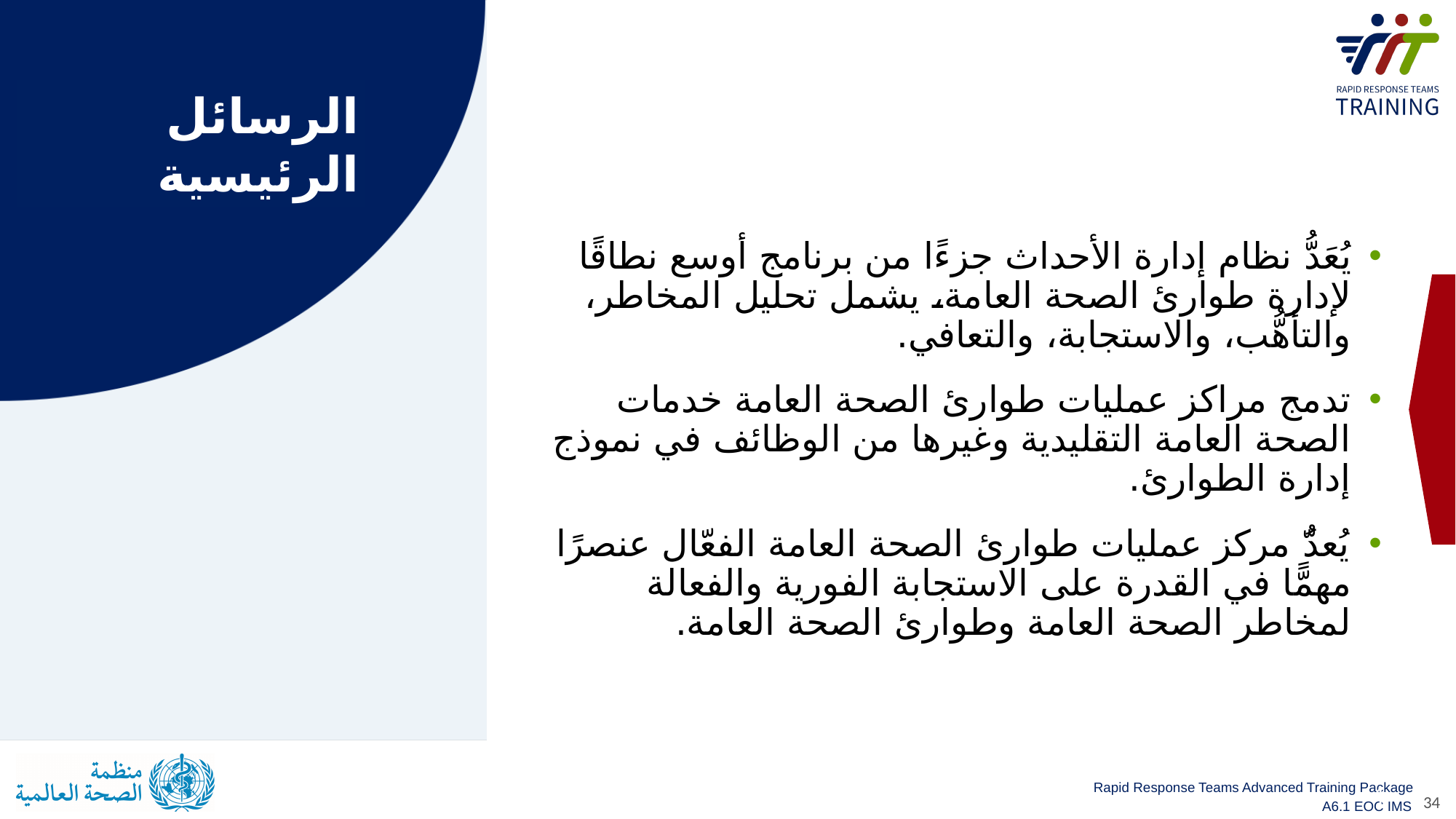

الرسائل الرئيسية
يُعَدُّ نظام إدارة الأحداث جزءًا من برنامج أوسع نطاقًا لإدارة طوارئ الصحة العامة، يشمل تحليل المخاطر، والتأهُّب، والاستجابة، والتعافي.

تدمج مراكز عمليات طوارئ الصحة العامة خدمات الصحة العامة التقليدية وغيرها من الوظائف في نموذج إدارة الطوارئ.

يُعدُّ مركز عمليات طوارئ الصحة العامة الفعّال عنصرًا مهمًّا في القدرة على الاستجابة الفورية والفعالة لمخاطر الصحة العامة وطوارئ الصحة العامة.
34